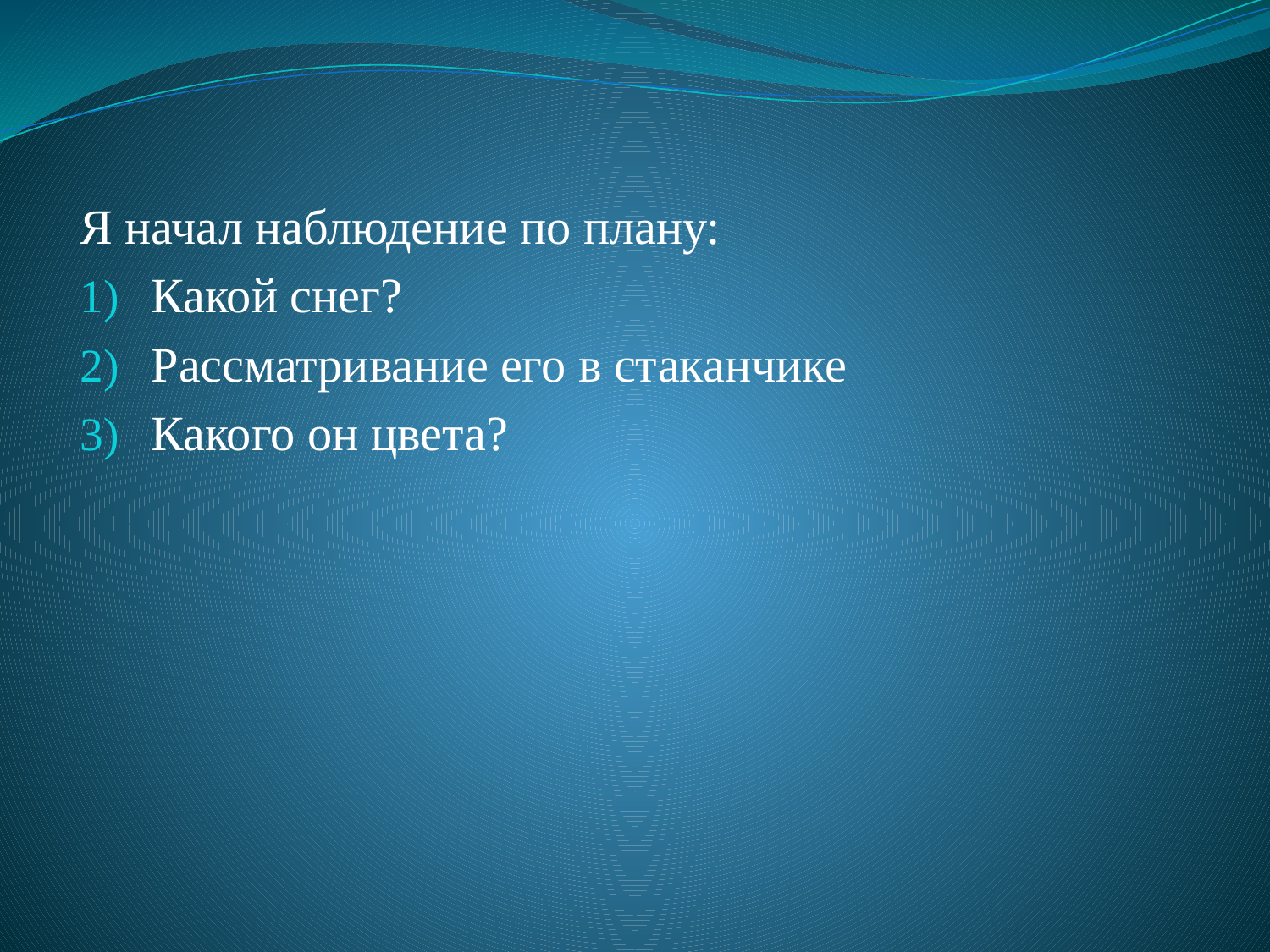

#
Я начал наблюдение по плану:
Какой снег?
Рассматривание его в стаканчике
Какого он цвета?